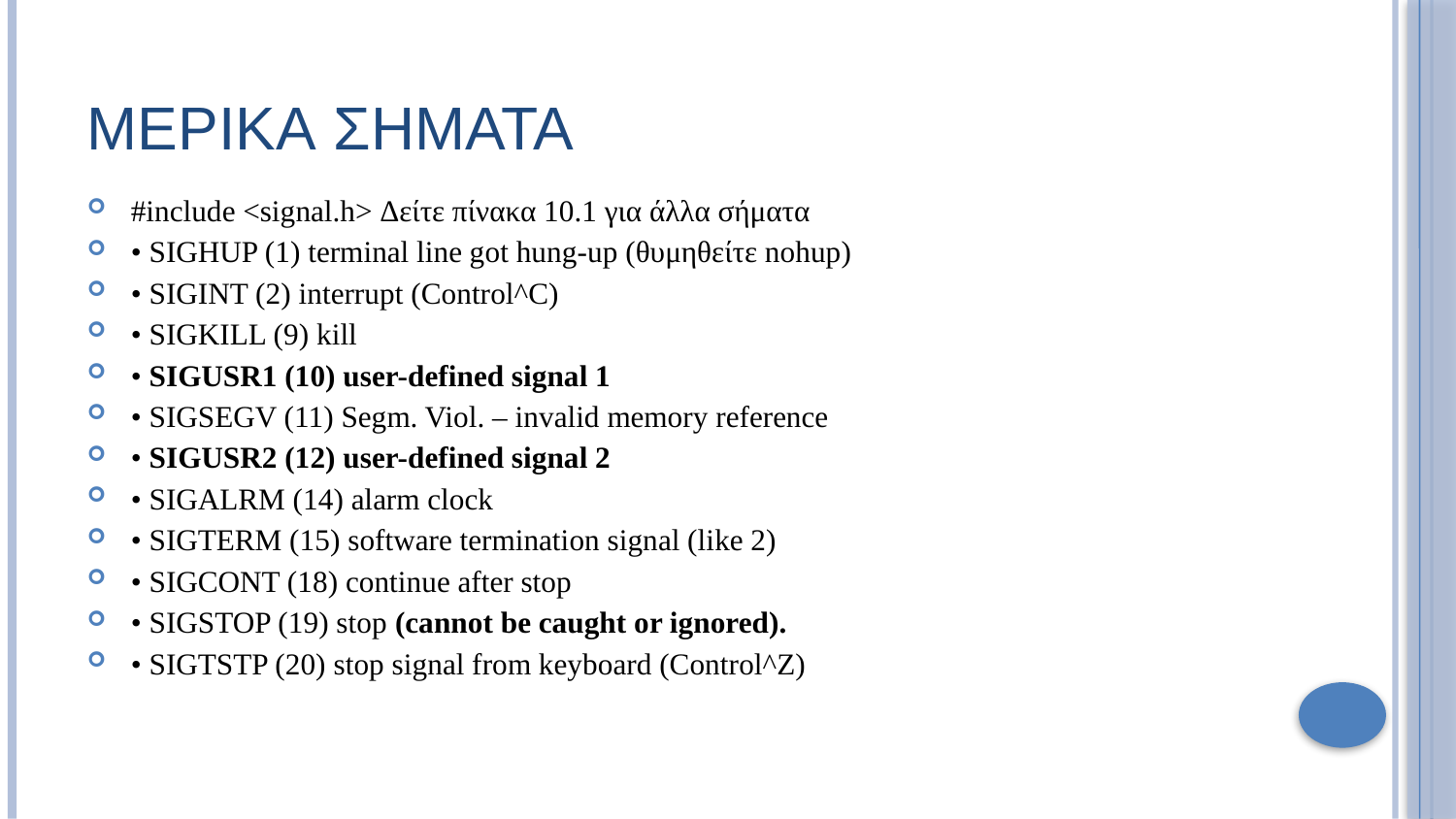

# Μεριka Σhματα
#include <signal.h> Δείτε πίνακα 10.1 για άλλα σήματα
• SIGHUP (1) terminal line got hung-up (θυμηθείτε nohup)
• SIGINT (2) interrupt (Control^C)
• SIGKILL (9) kill
• SIGUSR1 (10) user-defined signal 1
• SIGSEGV (11) Segm. Viol. – invalid memory reference
• SIGUSR2 (12) user-defined signal 2
• SIGALRM (14) alarm clock
• SIGTERM (15) software termination signal (like 2)
• SIGCONT (18) continue after stop
• SIGSTOP (19) stop (cannot be caught or ignored).
• SIGTSTP (20) stop signal from keyboard (Control^Z)